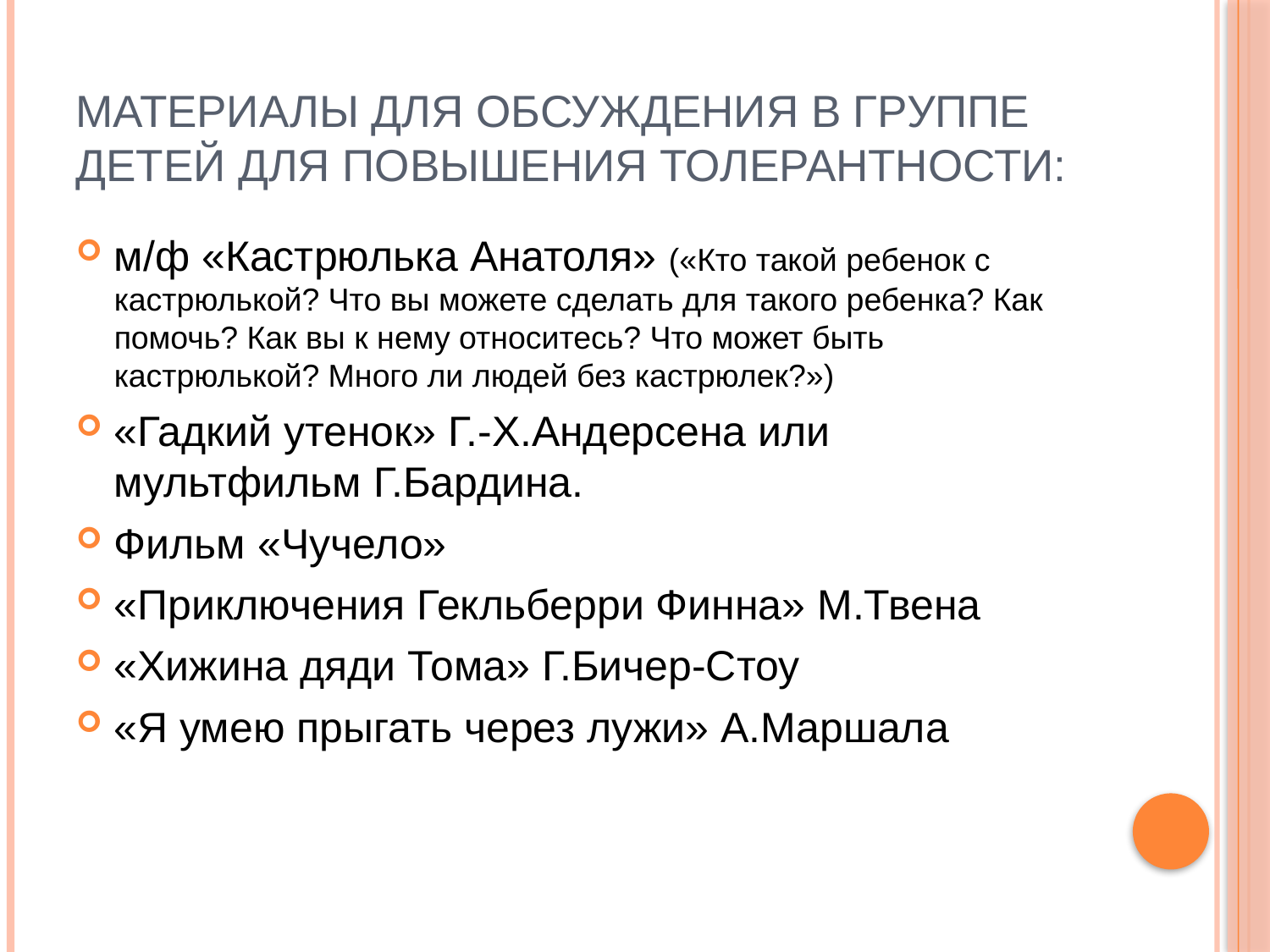

# Материалы для обсуждения в группе детей для повышения толерантности:
м/ф «Кастрюлька Анатоля» («Кто такой ребенок с кастрюлькой? Что вы можете сделать для такого ребенка? Как помочь? Как вы к нему относитесь? Что может быть кастрюлькой? Много ли людей без кастрюлек?»)
«Гадкий утенок» Г.-Х.Андерсена или мультфильм Г.Бардина.
Фильм «Чучело»
«Приключения Гекльберри Финна» М.Твена
«Хижина дяди Тома» Г.Бичер-Стоу
«Я умею прыгать через лужи» А.Маршала